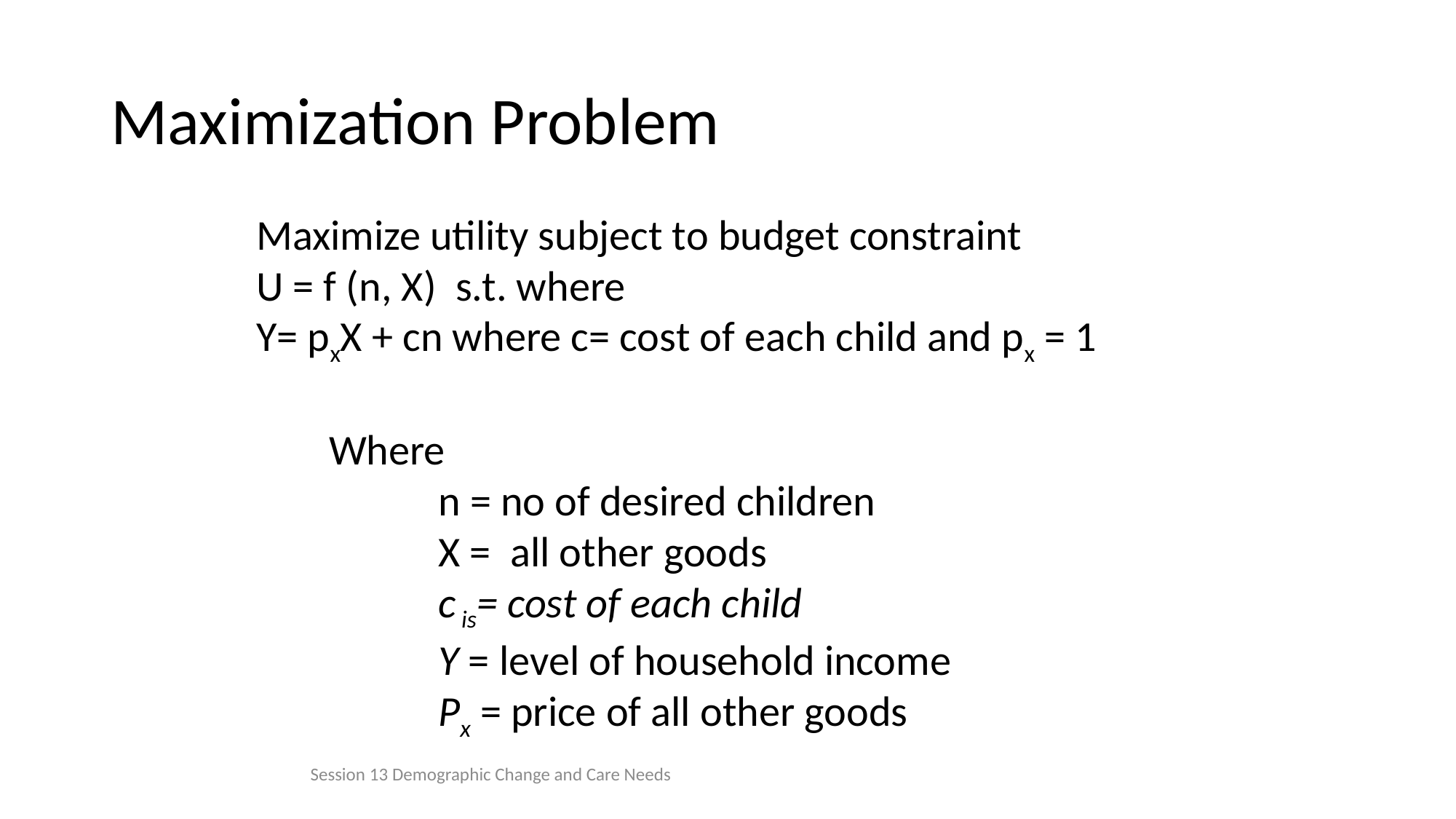

# Maximization Problem
Maximize utility subject to budget constraint
U = f (n, X)  s.t. where
Y= pxX + cn where c= cost of each child and px = 1
Where
	n = no of desired children
	X =  all other goods
	c is= cost of each child
	Y = level of household income
	Px = price of all other goods

Session 13 Demographic Change and Care Needs